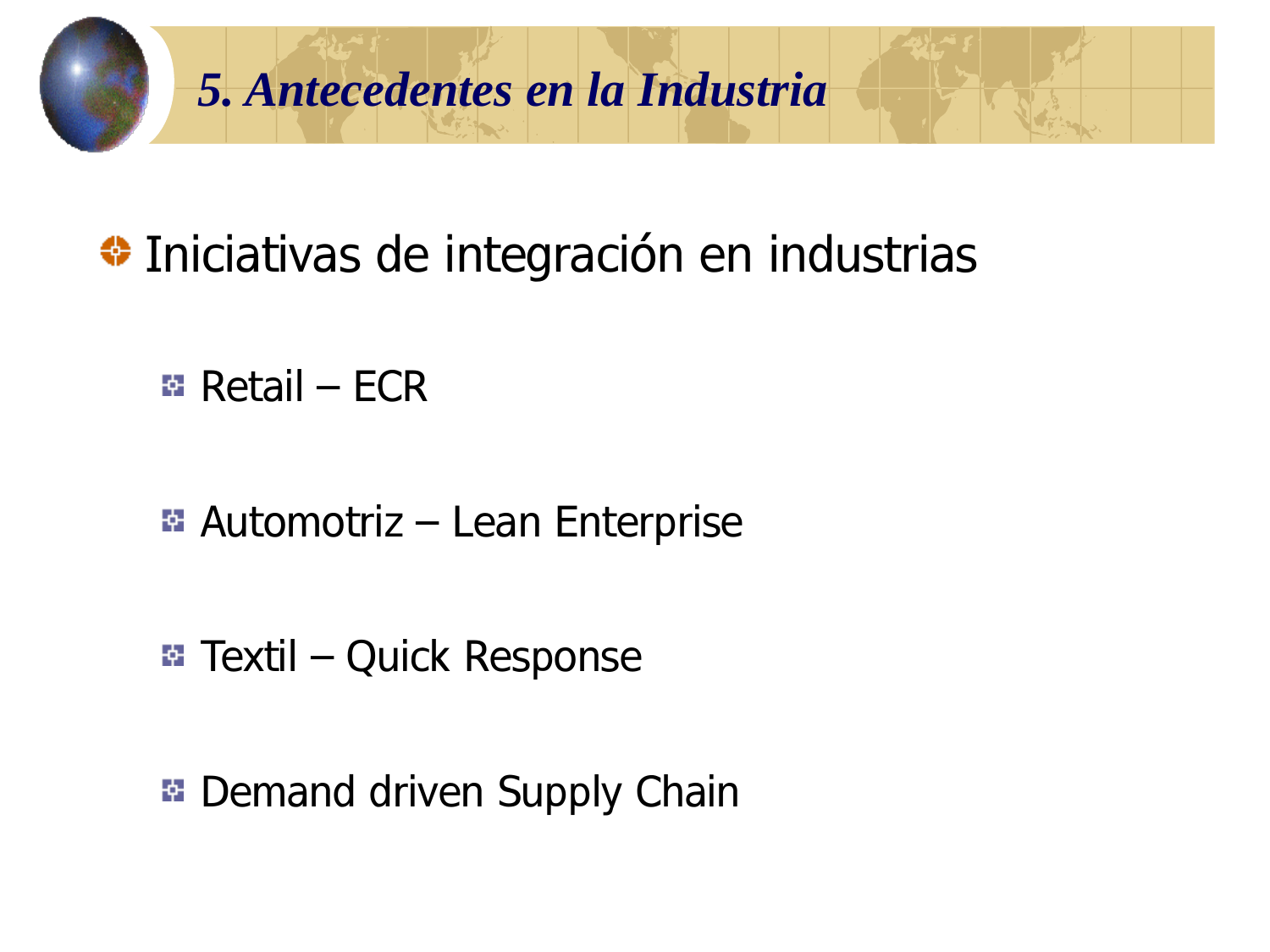

# 5. Antecedentes en la Industria
Iniciativas de integración en industrias

Retail – ECR

Automotriz – Lean Enterprise

Textil – Quick Response

Demand driven Supply Chain